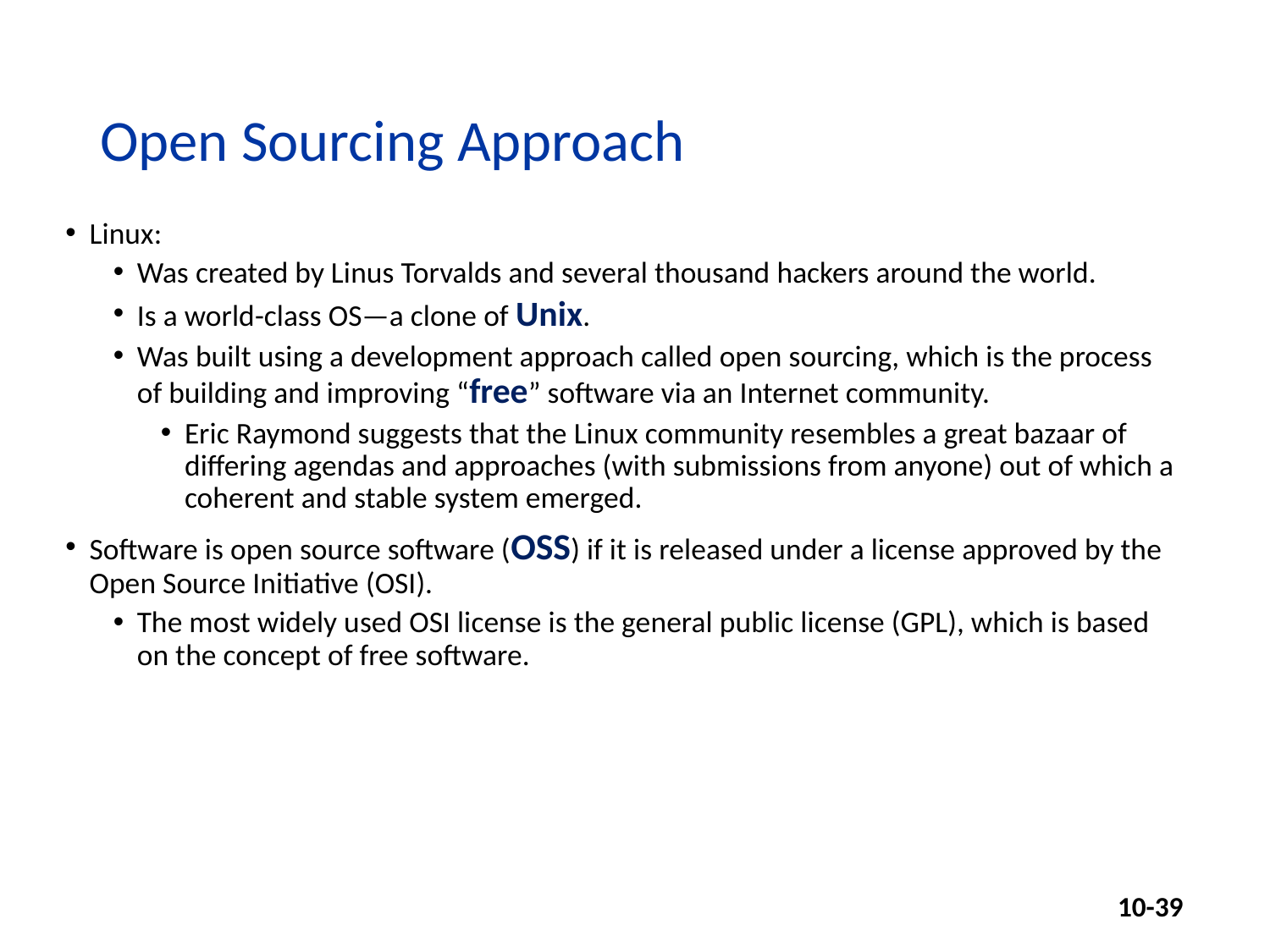

# Open Sourcing Approach
Linux:
Was created by Linus Torvalds and several thousand hackers around the world.
Is a world-class OS—a clone of Unix.
Was built using a development approach called open sourcing, which is the process of building and improving “free” software via an Internet community.
Eric Raymond suggests that the Linux community resembles a great bazaar of differing agendas and approaches (with submissions from anyone) out of which a coherent and stable system emerged.
Software is open source software (OSS) if it is released under a license approved by the Open Source Initiative (OSI).
The most widely used OSI license is the general public license (GPL), which is based on the concept of free software.